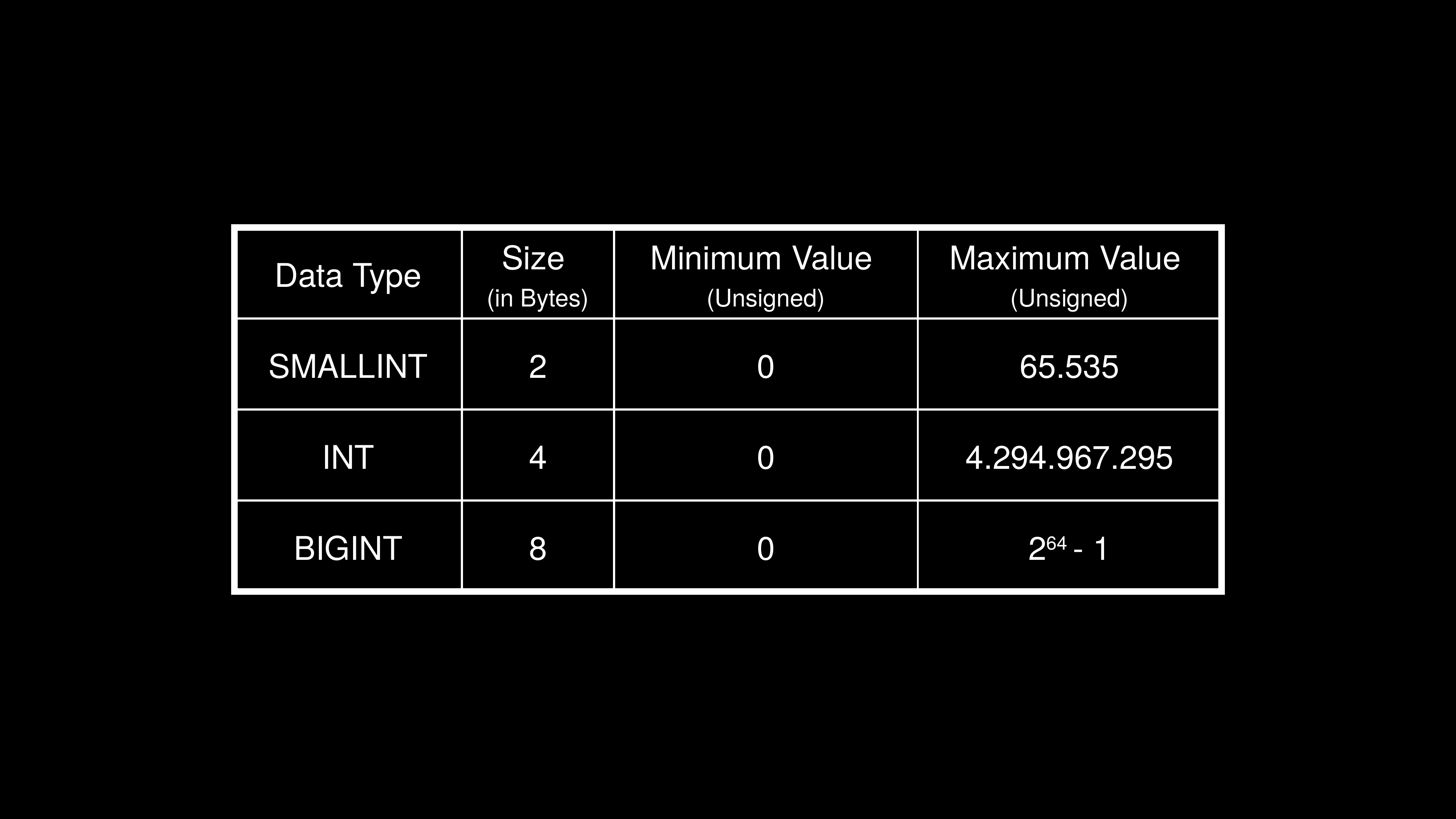

| Data Type | Size (in Bytes) | Minimum Value (Unsigned) | Maximum Value (Unsigned) |
| --- | --- | --- | --- |
| SMALLINT | 2 | 0 | 65.535 |
| INT | 4 | 0 | 4.294.967.295 |
| BIGINT | 8 | 0 | 264 - 1 |